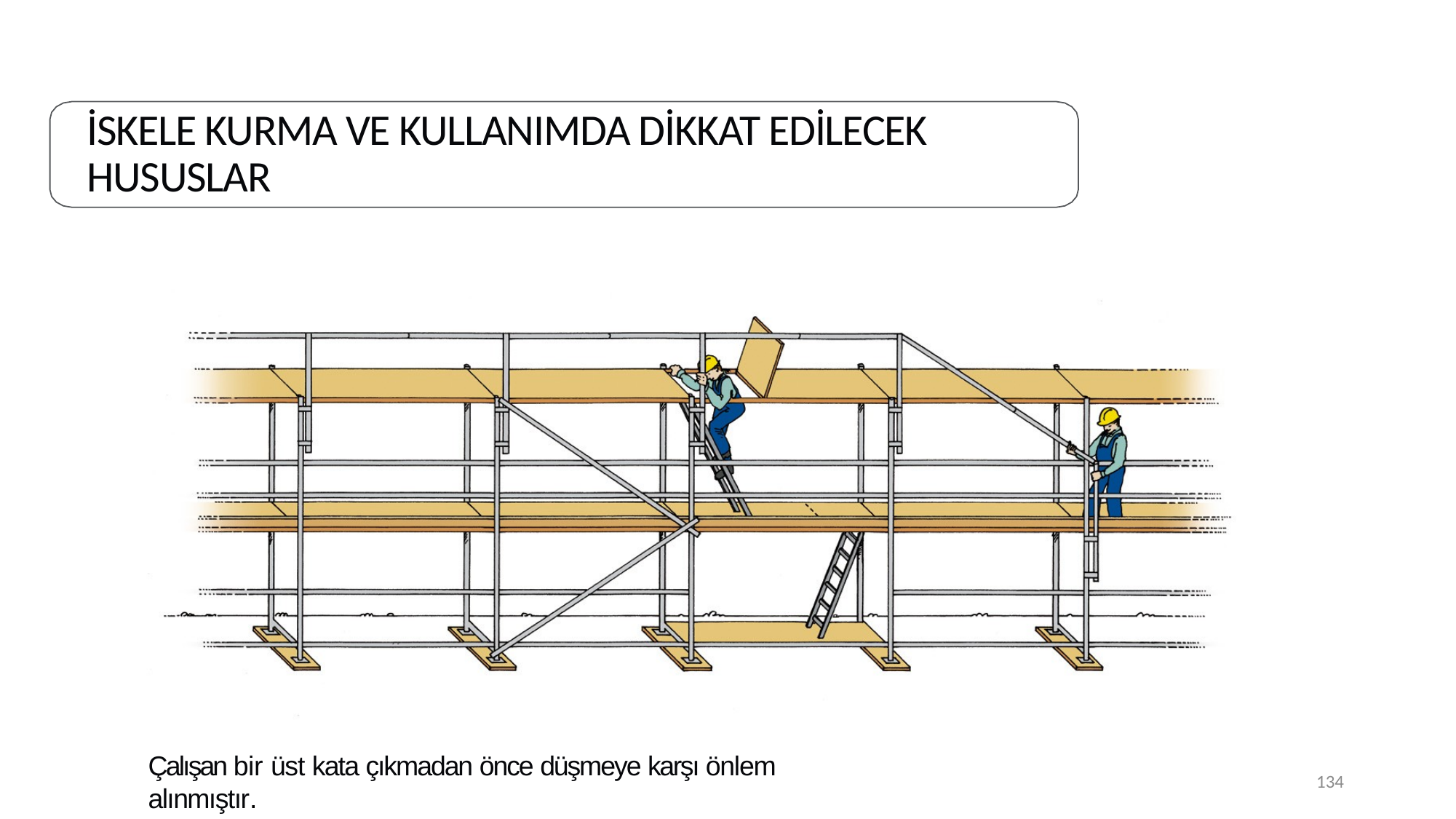

İSKELE KURMA VE KULLANIMDA DİKKAT EDİLECEK HUSUSLAR

Çalışan bir üst kata çıkmadan önce düşmeye karşı önlem alınmıştır.
134